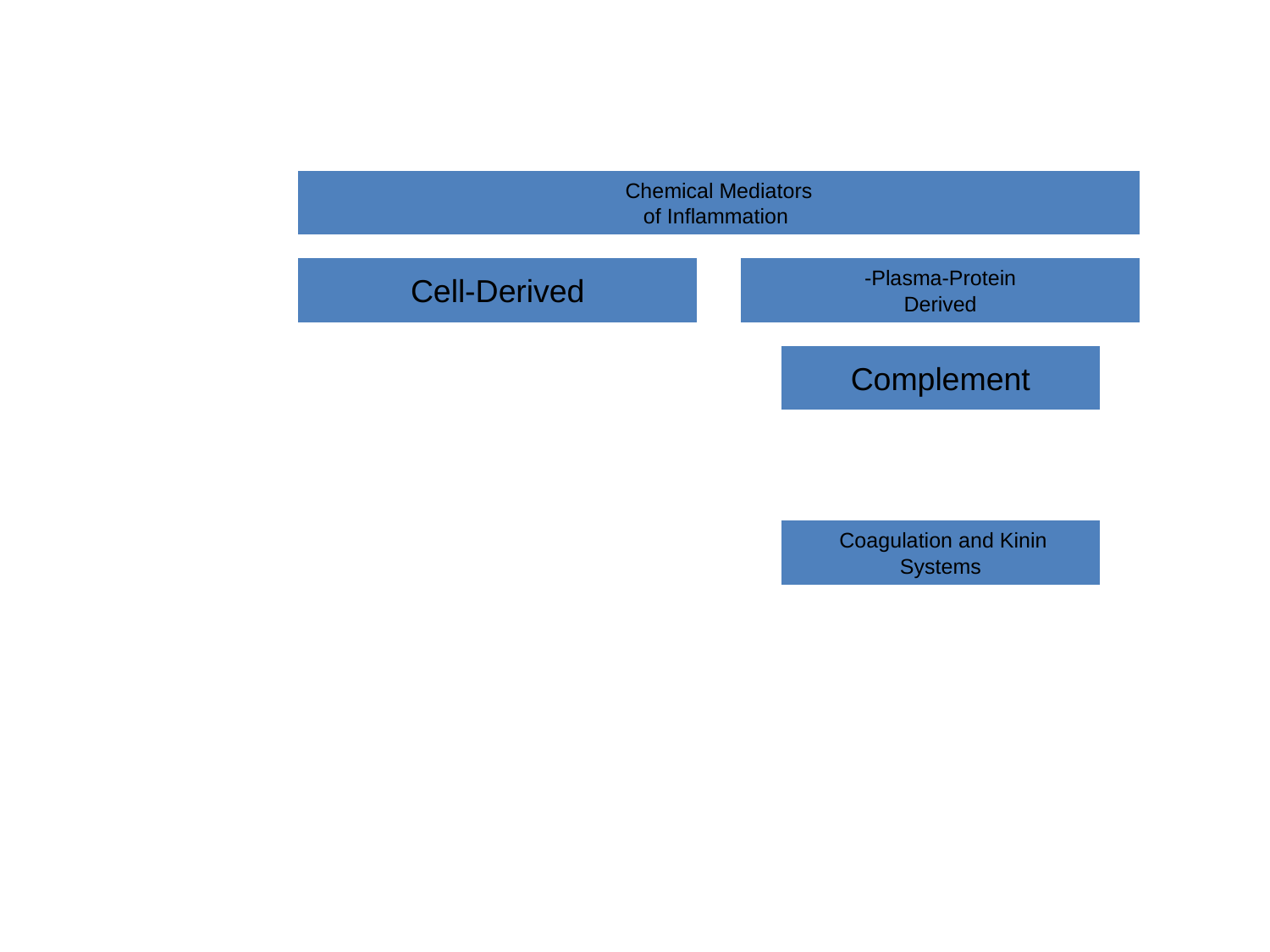

Chemical Mediators
 of Inflammation
Cell-Derived
Plasma-Protein-
Derived
Complement
Coagulation and Kinin
Systems